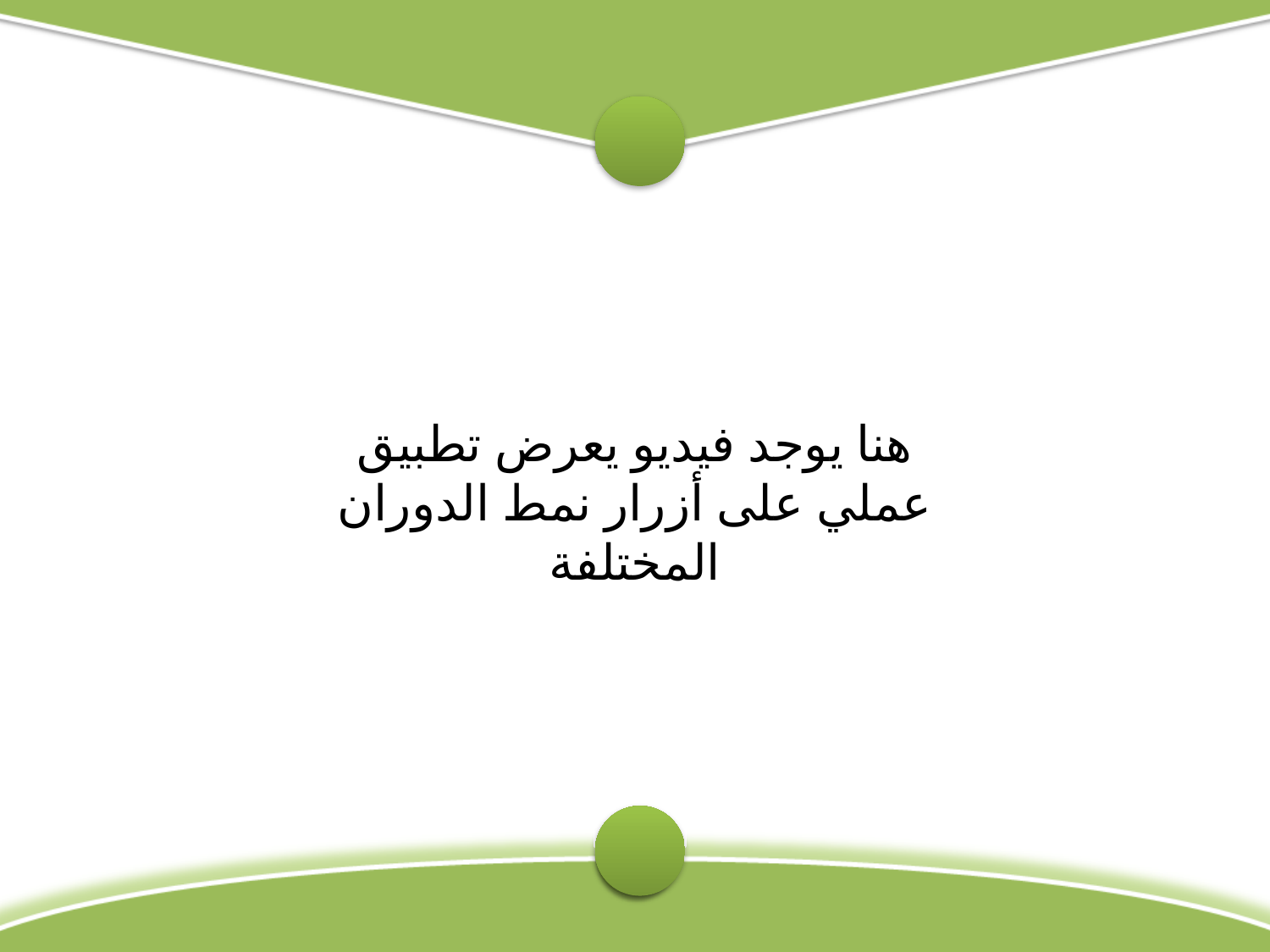

هنا يوجد فيديو يعرض تطبيق عملي على أزرار نمط الدوران المختلفة